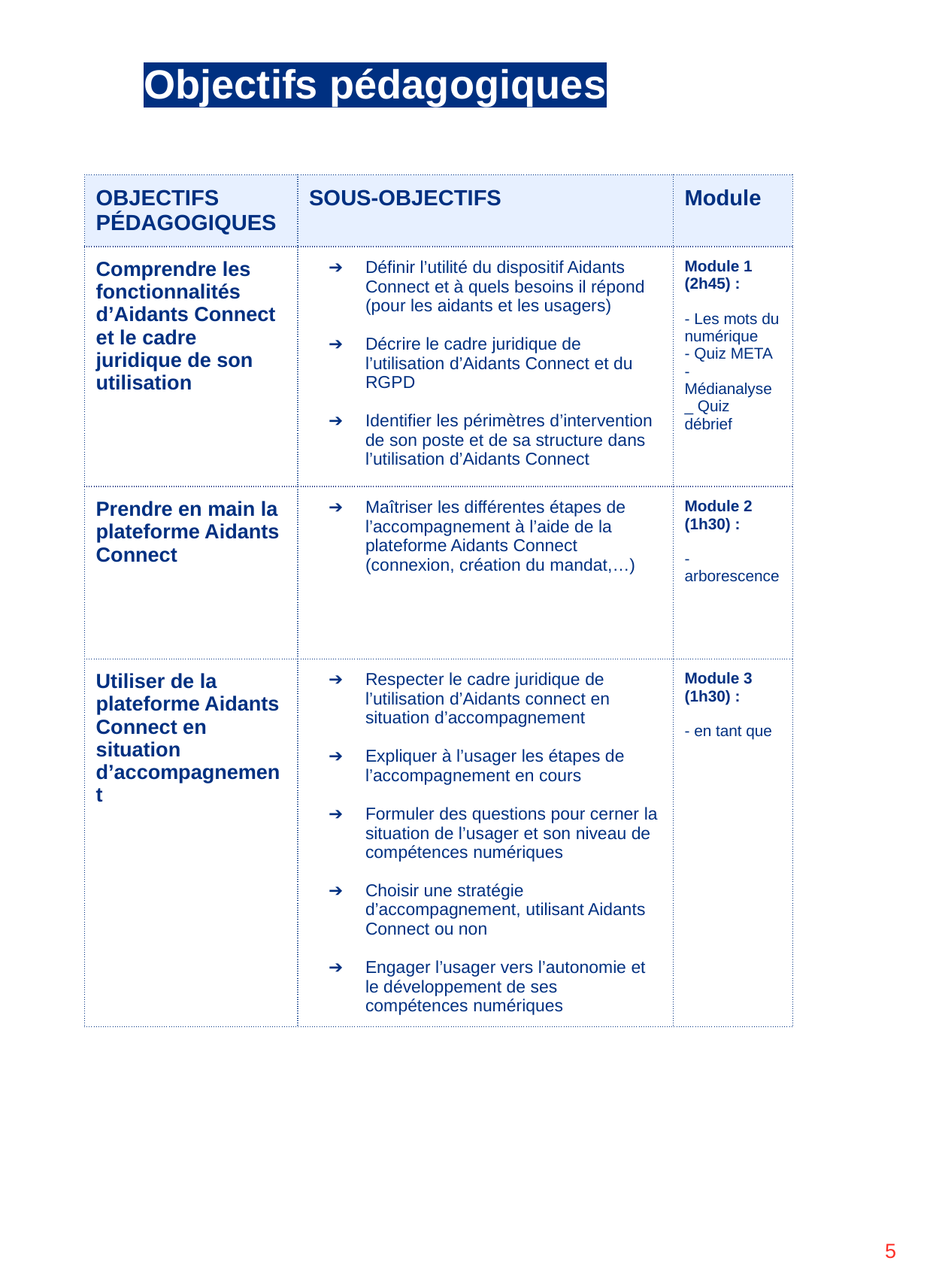

Objectifs pédagogiques
| OBJECTIFS PÉDAGOGIQUES | SOUS-OBJECTIFS | Module |
| --- | --- | --- |
| Comprendre les fonctionnalités d’Aidants Connect et le cadre juridique de son utilisation | Définir l’utilité du dispositif Aidants Connect et à quels besoins il répond (pour les aidants et les usagers) Décrire le cadre juridique de l’utilisation d’Aidants Connect et du RGPD Identifier les périmètres d’intervention de son poste et de sa structure dans l’utilisation d’Aidants Connect | Module 1 (2h45) : - Les mots du numérique - Quiz META - Médianalyse \_ Quiz débrief |
| Prendre en main la plateforme Aidants Connect | Maîtriser les différentes étapes de l’accompagnement à l’aide de la plateforme Aidants Connect (connexion, création du mandat,…) | Module 2 (1h30) : - arborescence |
| Utiliser de la plateforme Aidants Connect en situation d’accompagnement | Respecter le cadre juridique de l’utilisation d’Aidants connect en situation d’accompagnement Expliquer à l’usager les étapes de l’accompagnement en cours Formuler des questions pour cerner la situation de l’usager et son niveau de compétences numériques Choisir une stratégie d’accompagnement, utilisant Aidants Connect ou non Engager l’usager vers l’autonomie et le développement de ses compétences numériques | Module 3 (1h30) : - en tant que |
5